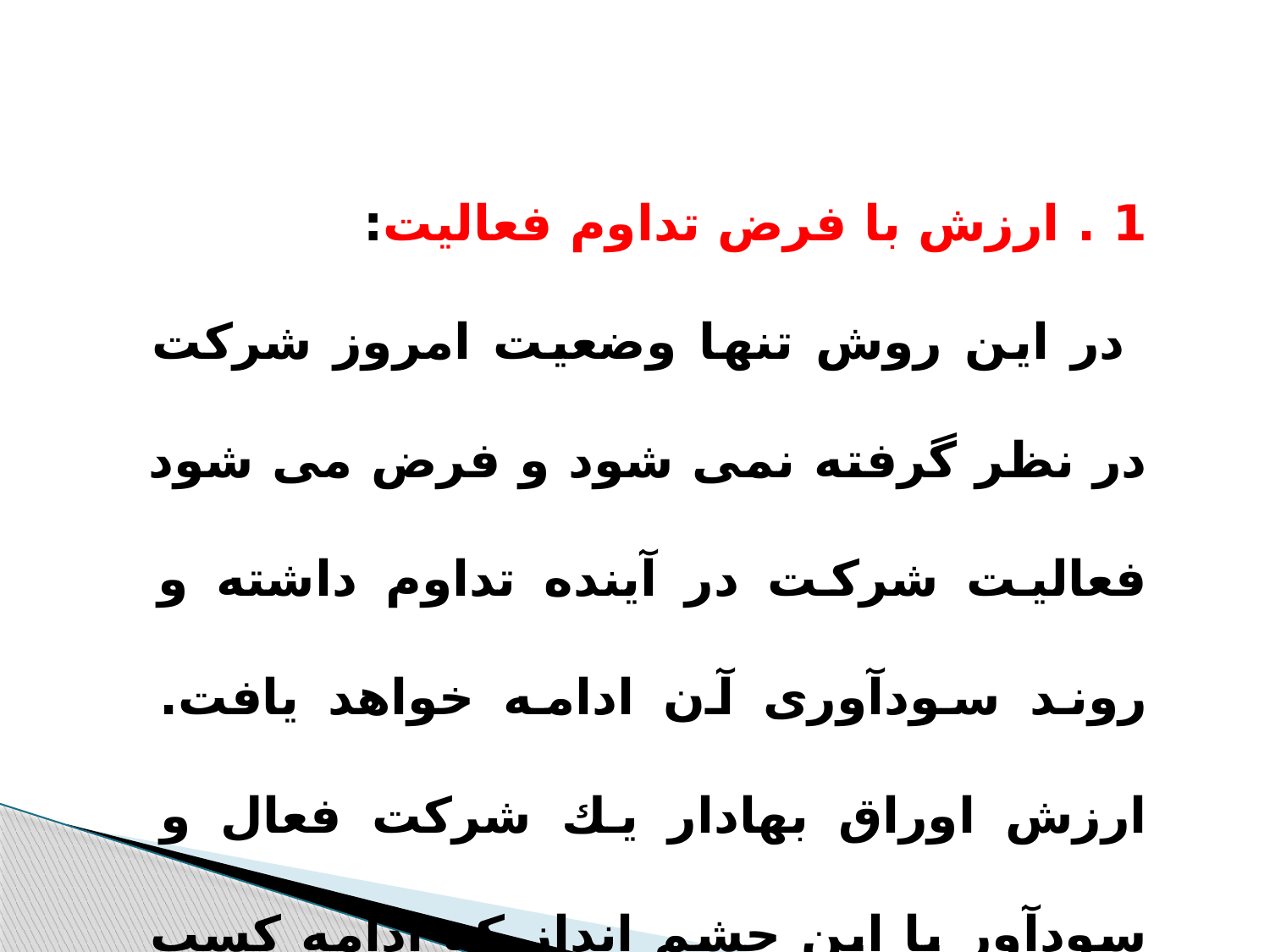

1 . ارزش با فرض تداوم فعاليت:
 در این روش تنها وضعیت امروز شرکت در نظر گرفته نمی شود و فرض می شود فعالیت شرکت در آینده تداوم داشته و روند سودآوری آن ادامه خواهد یافت. ارزش اوراق بهادار يك شركت فعال و سودآور با اين چشم انداز كه ادامه كسب و كار آن شركت در آينده ميسر می باشد.